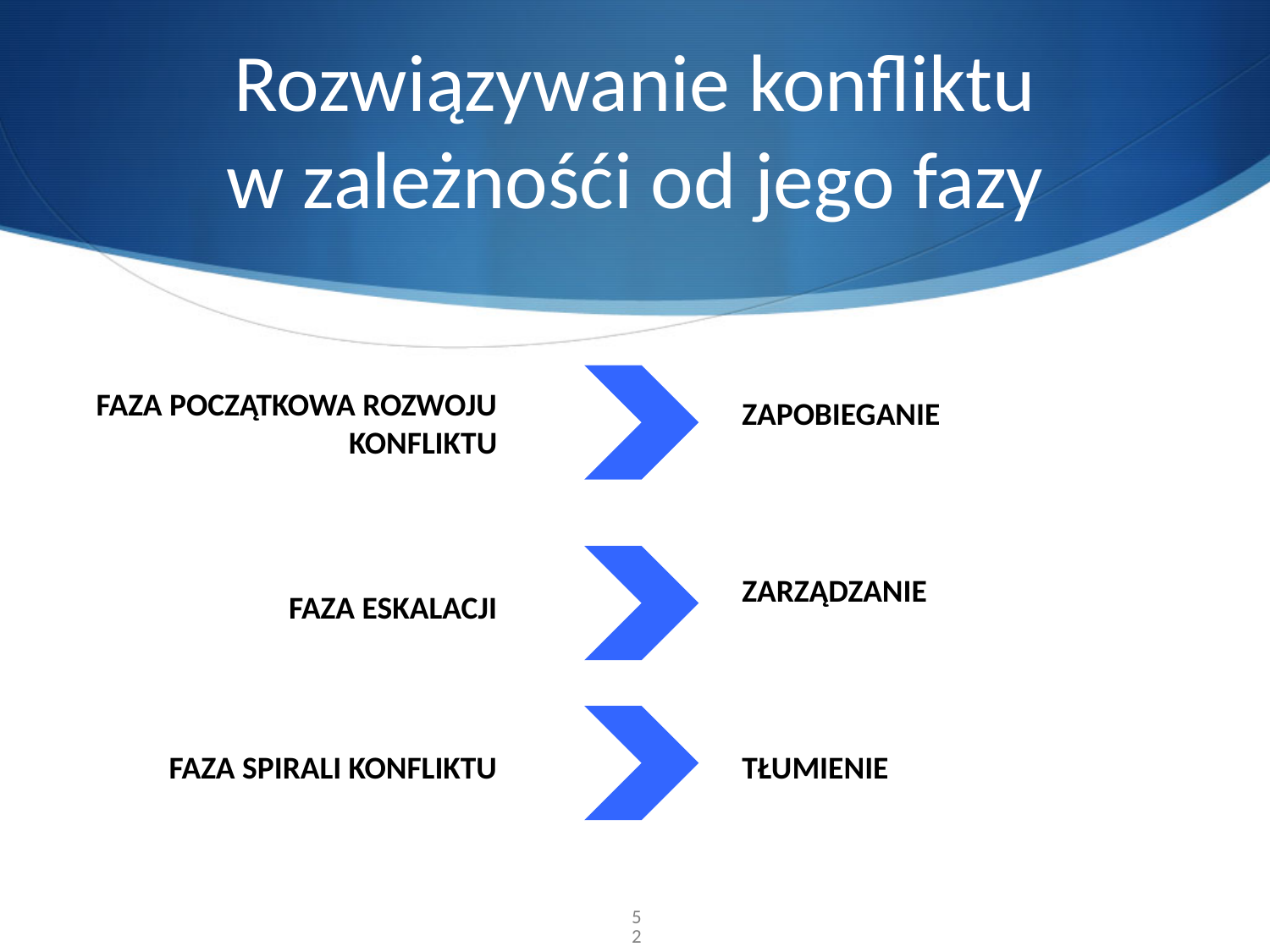

# Rozwiązywanie konfliktu w zależnośći od jego fazy

FAZA POCZĄTKOWA ROZWOJU KONFLIKTU
ZAPOBIEGANIE

ZARZĄDZANIE
FAZA ESKALACJI

FAZA SPIRALI KONFLIKTU
TŁUMIENIE
52